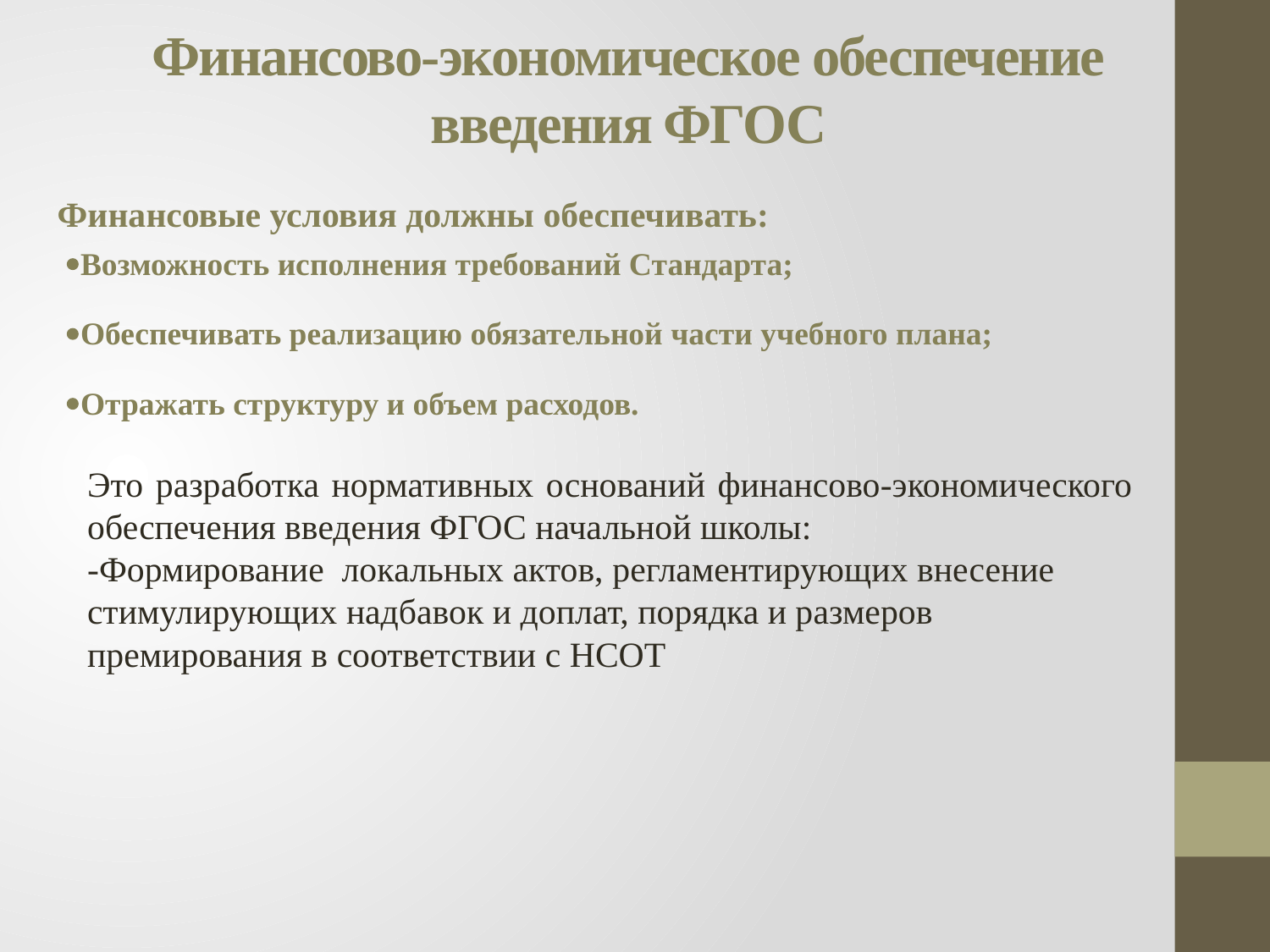

# Финансово-экономическое обеспечение введения ФГОС
Финансовые условия должны обеспечивать:
•Возможность исполнения требований Стандарта;
•Обеспечивать реализацию обязательной части учебного плана;
•Отражать структуру и объем расходов.
Это разработка нормативных оснований финансово-экономического обеспечения введения ФГОС начальной школы:
-Формирование  локальных актов, регламентирующих внесение  стимулирующих надбавок и доплат, порядка и размеров премирования в соответствии с НСОТ